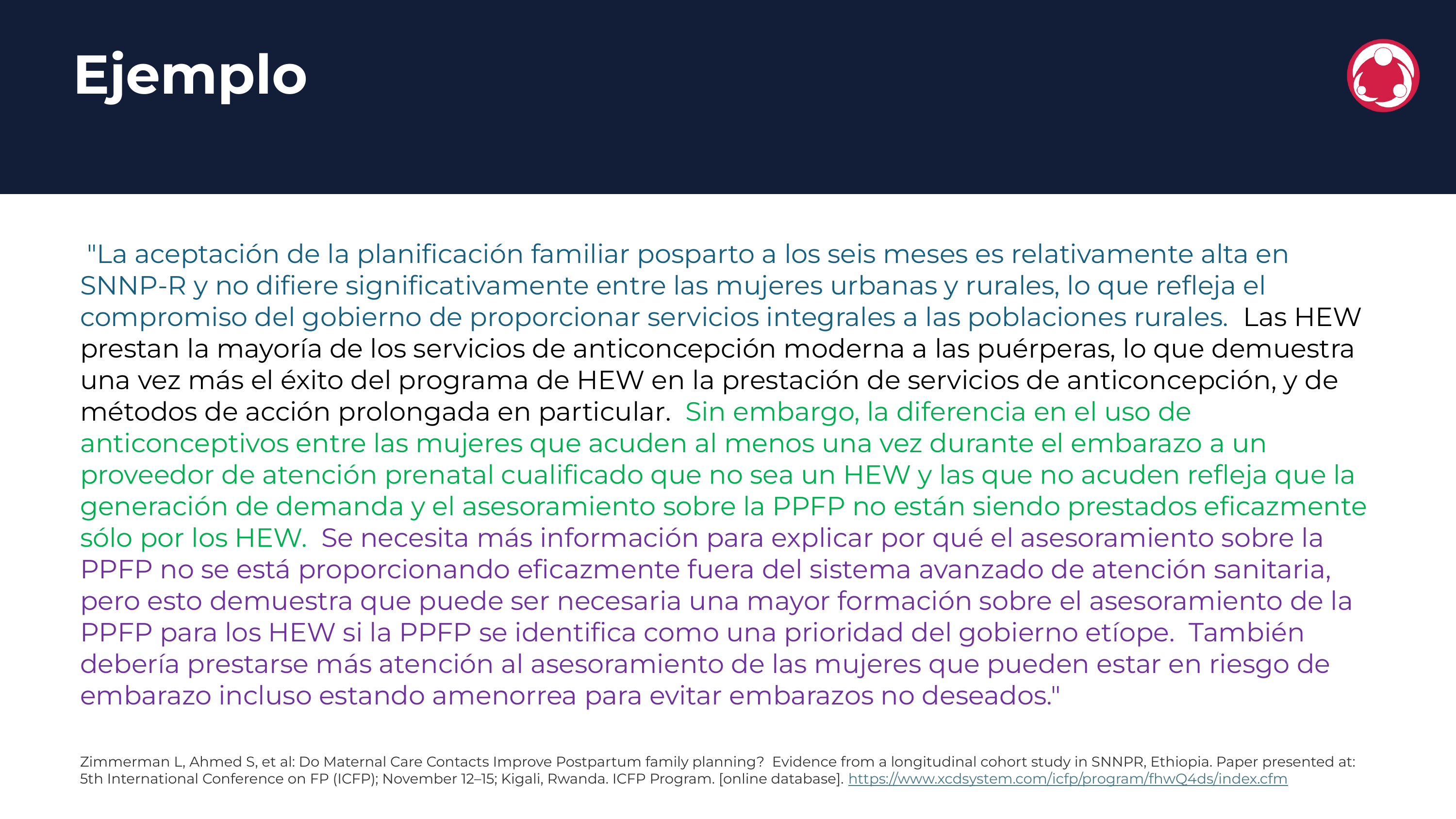

Ejemplo

 "La aceptación de la planificación familiar posparto a los seis meses es relativamente alta en SNNP-R y no difiere significativamente entre las mujeres urbanas y rurales, lo que refleja el compromiso del gobierno de proporcionar servicios integrales a las poblaciones rurales.  Las HEW prestan la mayoría de los servicios de anticoncepción moderna a las puérperas, lo que demuestra una vez más el éxito del programa de HEW en la prestación de servicios de anticoncepción, y de métodos de acción prolongada en particular.  Sin embargo, la diferencia en el uso de anticonceptivos entre las mujeres que acuden al menos una vez durante el embarazo a un proveedor de atención prenatal cualificado que no sea un HEW y las que no acuden refleja que la generación de demanda y el asesoramiento sobre la PPFP no están siendo prestados eficazmente sólo por los HEW.  Se necesita más información para explicar por qué el asesoramiento sobre la PPFP no se está proporcionando eficazmente fuera del sistema avanzado de atención sanitaria, pero esto demuestra que puede ser necesaria una mayor formación sobre el asesoramiento de la PPFP para los HEW si la PPFP se identifica como una prioridad del gobierno etíope.  También debería prestarse más atención al asesoramiento de las mujeres que pueden estar en riesgo de embarazo incluso estando amenorrea para evitar embarazos no deseados."

Zimmerman L, Ahmed S, et al: Do Maternal Care Contacts Improve Postpartum family planning?  Evidence from a longitudinal cohort study in SNNPR, Ethiopia. Paper presented at: 5th International Conference on FP (ICFP); November 12–15; Kigali, Rwanda. ICFP Program. [online database]. https://www.xcdsystem.com/icfp/program/fhwQ4ds/index.cfm